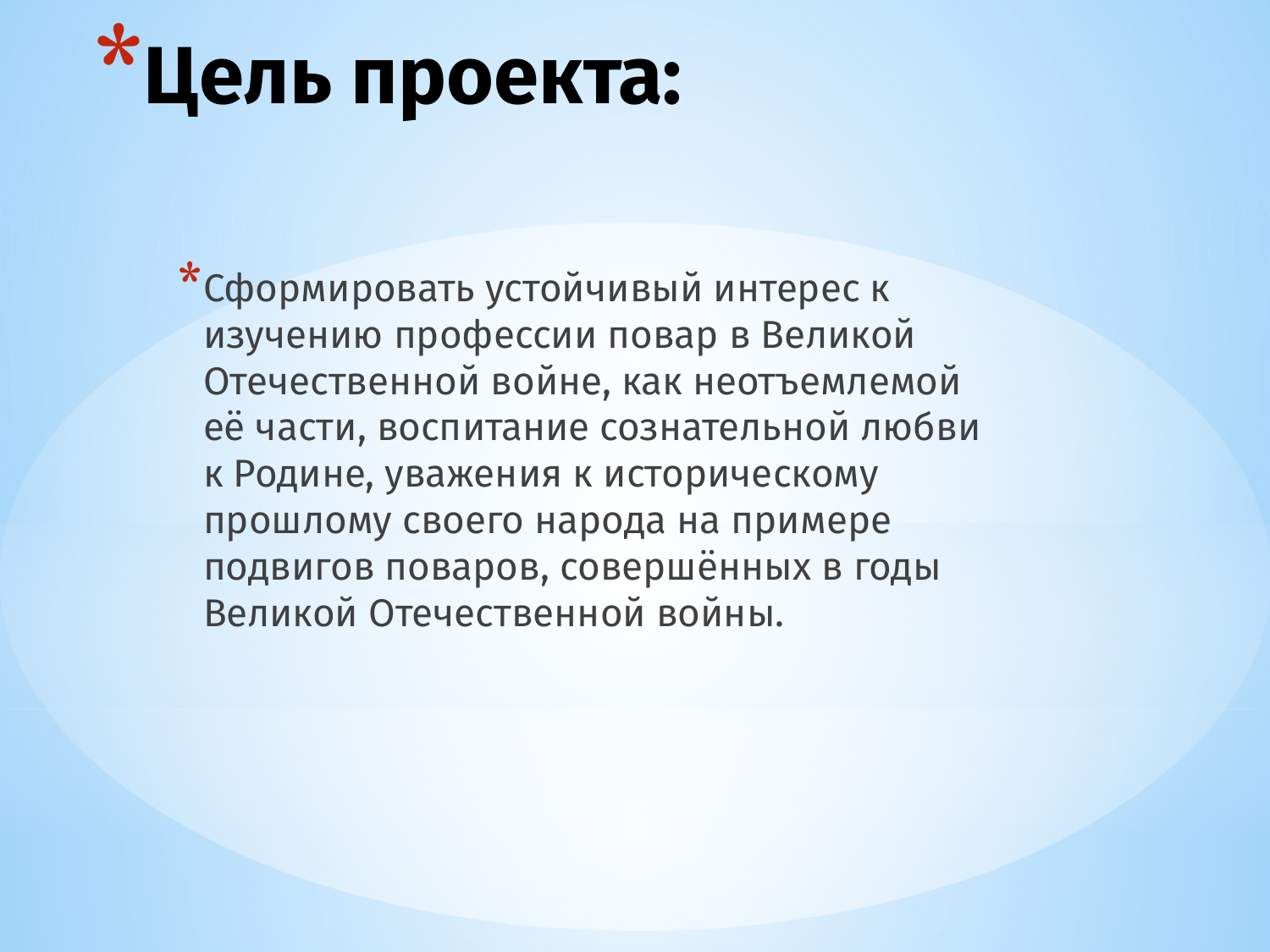

# Цель проекта:
Сформировать устойчивый интерес к изучению профессии повар в Великой Отечественной войне, как неотъемлемой её части, воспитание сознательной любви к Родине, уважения к историческому прошлому своего народа на примере подвигов поваров, совершённых в годы Великой Отечественной войны.